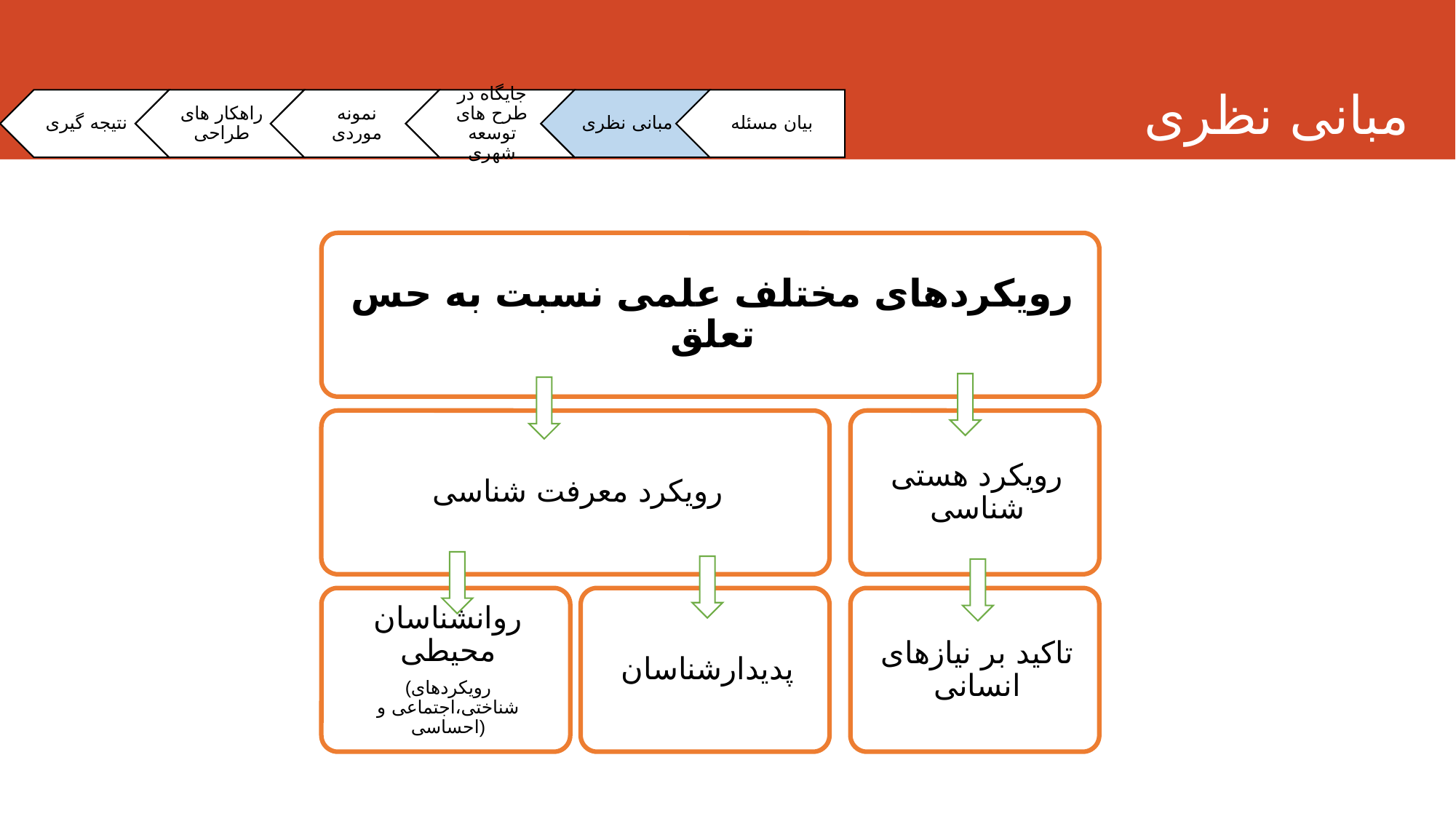

بیان مسئله
مبانی نظری
جایگاه در طرح های توسعه شهری
نمونه موردی
راهکار های طراحی
نتیجه گیری
مبانی نظری
رویکردهای مختلف علمی نسبت به حس تعلق
رویکرد معرفت شناسی
روانشناسان محیطی
(رویکردهای شناختی،اجتماعی و احساسی)
پدیدارشناسان
رویکرد هستی شناسی
تاکید بر نیازهای انسانی